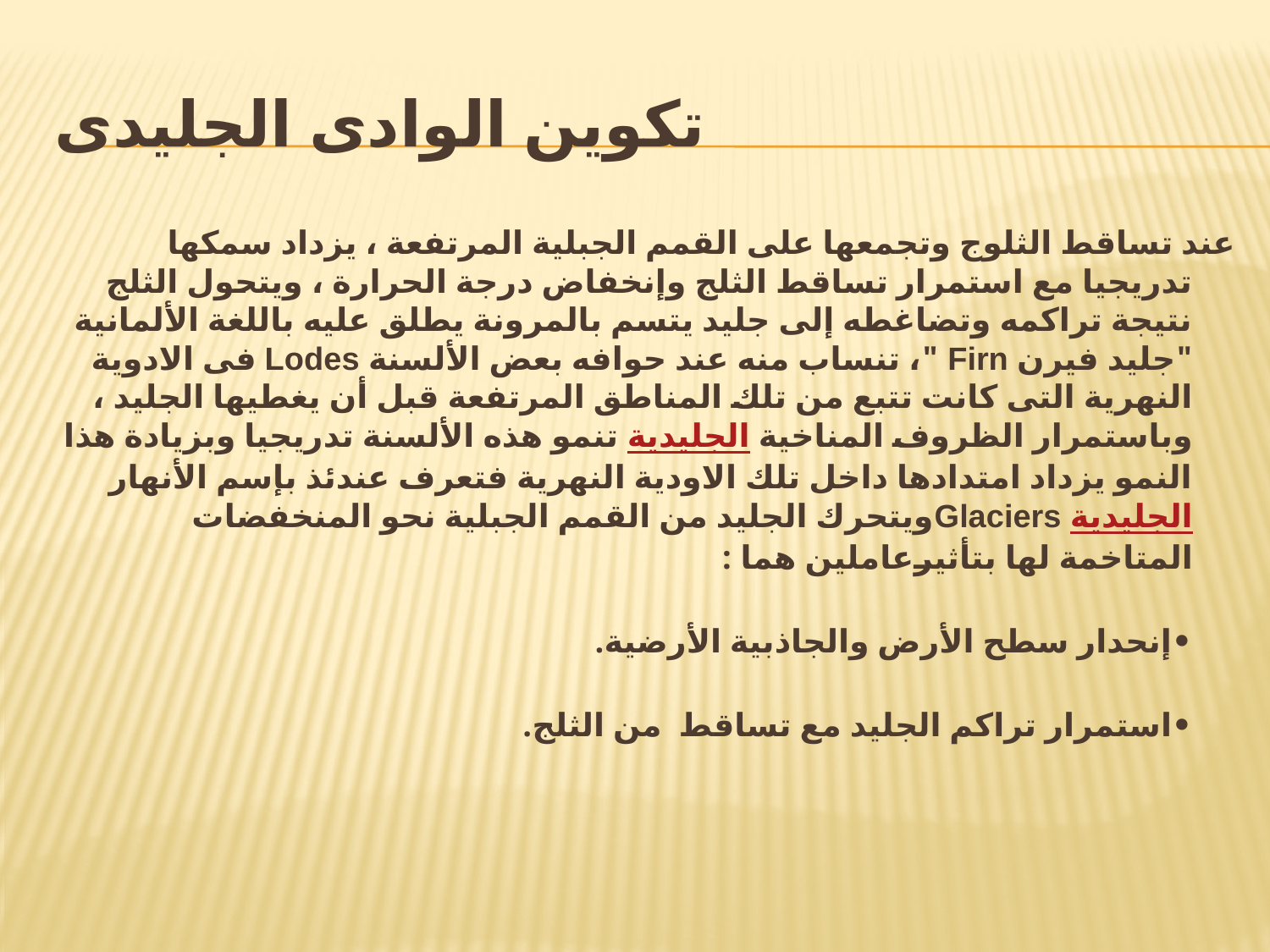

# تكوين الوادى الجليدى
عند تساقط الثلوج وتجمعها على القمم الجبلية المرتفعة ، يزداد سمكها تدريجيا مع استمرار تساقط الثلج وإنخفاض درجة الحرارة ، ويتحول الثلج نتيجة تراكمه وتضاغطه إلى جليد يتسم بالمرونة يطلق عليه باللغة الألمانية "جليد فيرن Firn "، تنساب منه عند حوافه بعض الألسنة Lodes فى الادوية النهرية التى كانت تتبع من تلك المناطق المرتفعة قبل أن يغطيها الجليد ، وباستمرار الظروف المناخية الجليدية تنمو هذه الألسنة تدريجيا وبزيادة هذا النمو يزداد امتدادها داخل تلك الاودية النهرية فتعرف عندئذ بإسم الأنهار الجليدية Glaciersويتحرك الجليد من القمم الجبلية نحو المنخفضات المتاخمة لها بتأثيرعاملين هما :
•إنحدار سطح الأرض والجاذبية الأرضية.
•استمرار تراكم الجليد مع تساقط  من الثلج.